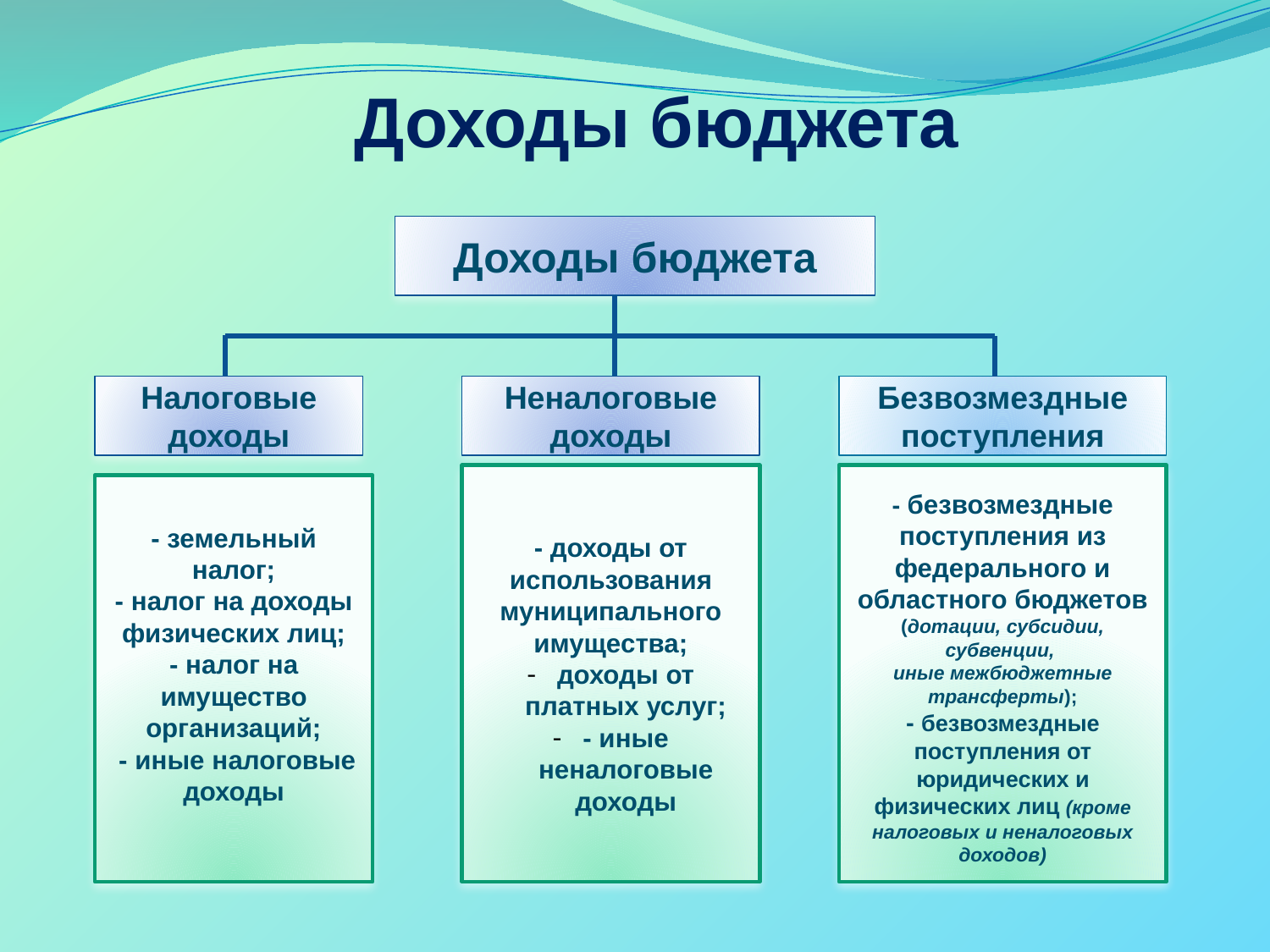

Доходы бюджета
Доходы бюджета
Налоговые доходы
Неналоговые доходы
Безвозмездные поступления

- доходы от использования муниципального имущества;
доходы от платных услуг;
- иные неналоговые доходы

- безвозмездные поступления из федерального и областного бюджетов (дотации, субсидии, субвенции,
иные межбюджетные трансферты);
- безвозмездные поступления от юридических и физических лиц (кроме налоговых и неналоговых доходов)

- земельный налог;
- налог на доходы физических лиц;
- налог на имущество организаций;
 - иные налоговые доходы